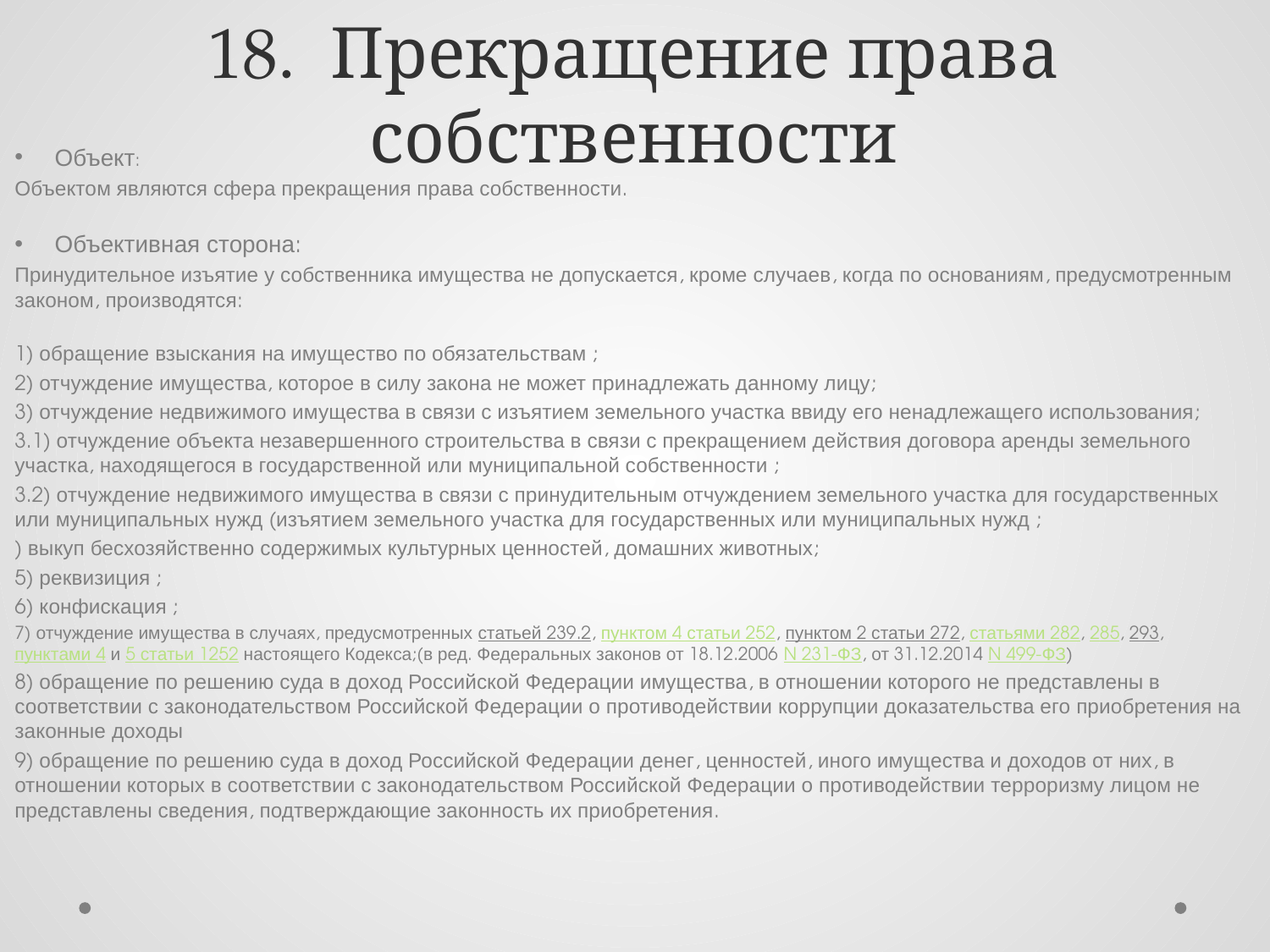

# 18.  Прекращение права собственности
Объект:
Объектом являются сфера прекращения права собственности.

Объективная сторона:
Принудительное изъятие у собственника имущества не допускается, кроме случаев, когда по основаниям, предусмотренным законом, производятся:

1) обращение взыскания на имущество по обязательствам ;
2) отчуждение имущества, которое в силу закона не может принадлежать данному лицу;
3) отчуждение недвижимого имущества в связи с изъятием земельного участка ввиду его ненадлежащего использования;
3.1) отчуждение объекта незавершенного строительства в связи с прекращением действия договора аренды земельного участка, находящегося в государственной или муниципальной собственности ;
3.2) отчуждение недвижимого имущества в связи с принудительным отчуждением земельного участка для государственных или муниципальных нужд (изъятием земельного участка для государственных или муниципальных нужд ;
) выкуп бесхозяйственно содержимых культурных ценностей, домашних животных;
5) реквизиция ;
6) конфискация ;
7) отчуждение имущества в случаях, предусмотренных статьей 239.2, пунктом 4 статьи 252, пунктом 2 статьи 272, статьями 282, 285, 293, пунктами 4 и 5 статьи 1252 настоящего Кодекса;(в ред. Федеральных законов от 18.12.2006 N 231-ФЗ, от 31.12.2014 N 499-ФЗ)
8) обращение по решению суда в доход Российской Федерации имущества, в отношении которого не представлены в соответствии с законодательством Российской Федерации о противодействии коррупции доказательства его приобретения на законные доходы
9) обращение по решению суда в доход Российской Федерации денег, ценностей, иного имущества и доходов от них, в отношении которых в соответствии с законодательством Российской Федерации о противодействии терроризму лицом не представлены сведения, подтверждающие законность их приобретения.